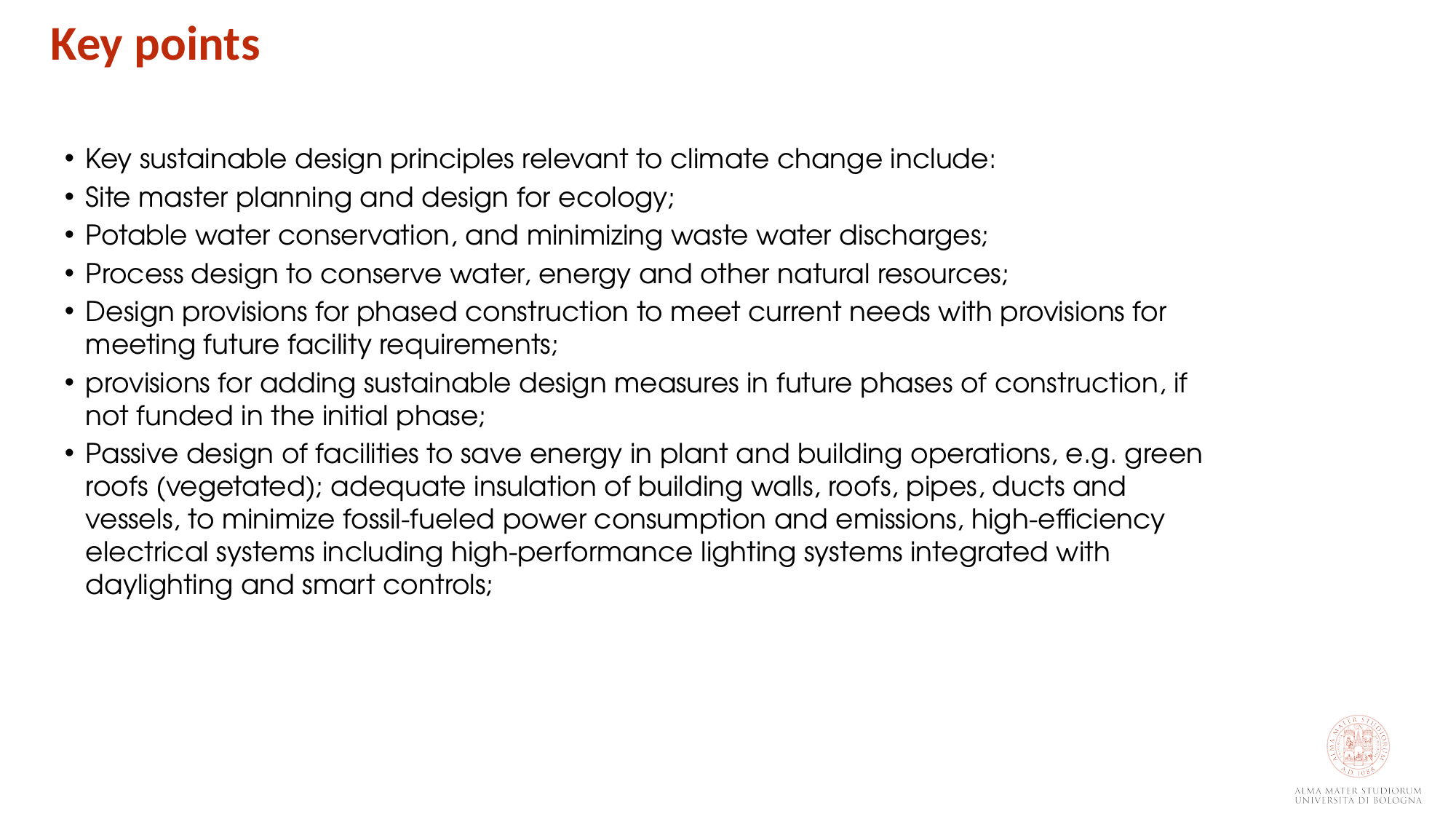

Key points
Key sustainable design principles relevant to climate change include:
Site master planning and design for ecology;
Potable water conservation, and minimizing waste water discharges;
Process design to conserve water, energy and other natural resources;
Design provisions for phased construction to meet current needs with provisions for meeting future facility requirements;
provisions for adding sustainable design measures in future phases of construction, if not funded in the initial phase;
Passive design of facilities to save energy in plant and building operations, e.g. green roofs (vegetated); adequate insulation of building walls, roofs, pipes, ducts and vessels, to minimize fossil-fueled power consumption and emissions, high-efficiency electrical systems including high-performance lighting systems integrated with daylighting and smart controls;